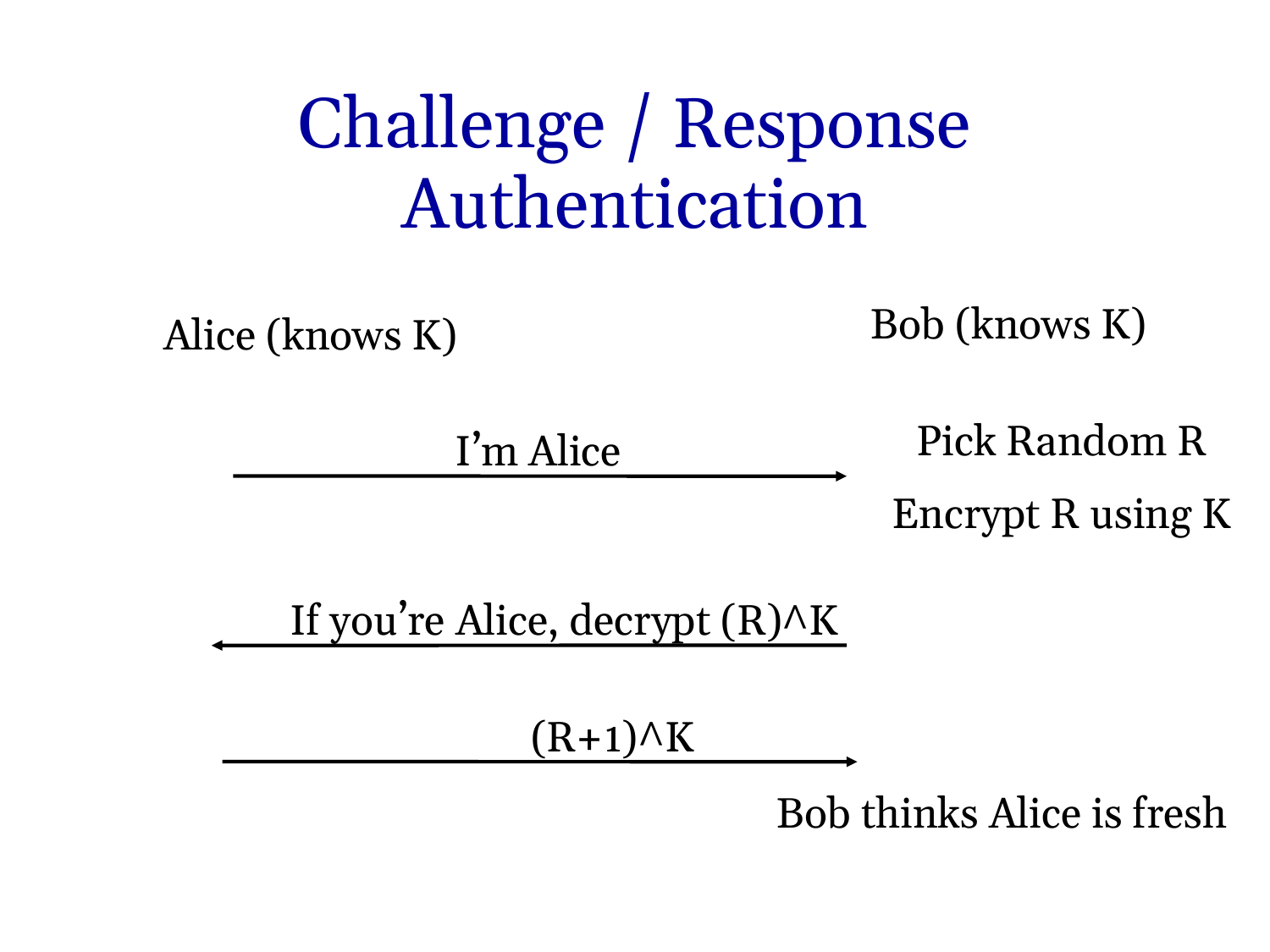

# Challenge / Response Authentication
Bob (knows K)
Alice (knows K)
Pick Random R
Encrypt R using K
I’m Alice

If you’re Alice, decrypt (R)^K

(R+1)^K

Bob thinks Alice is fresh